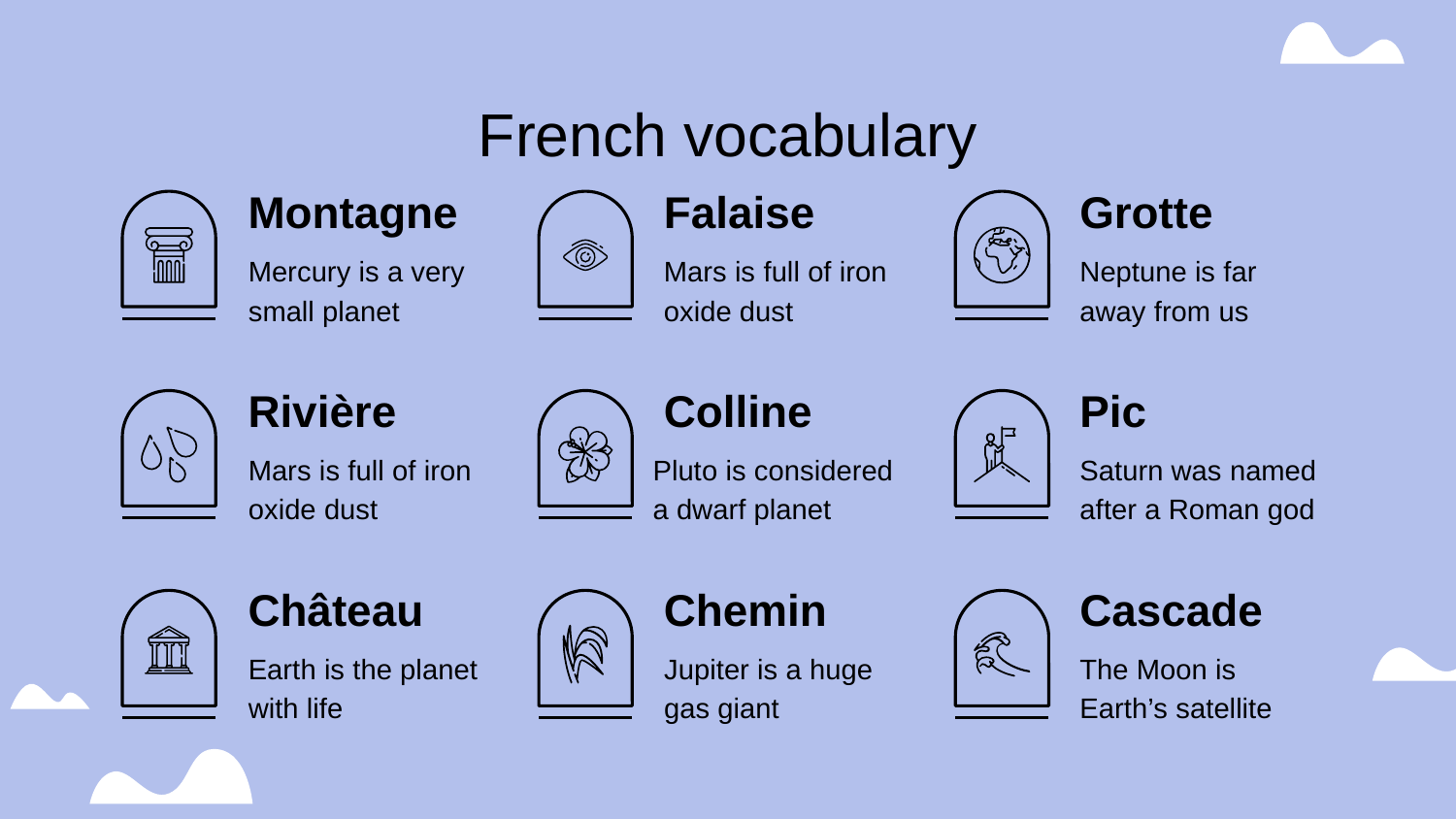

# French vocabulary
Montagne
Falaise
Grotte

Mercury is a very small planet
Mars is full of iron oxide dust
Neptune is far away from us

Rivière
Colline
Pic

Pluto is considered a dwarf planet
Mars is full of iron oxide dust
Saturn was named after a Roman god
Château
Chemin
Cascade

Earth is the planet with life
Jupiter is a huge gas giant
The Moon is Earth’s satellite